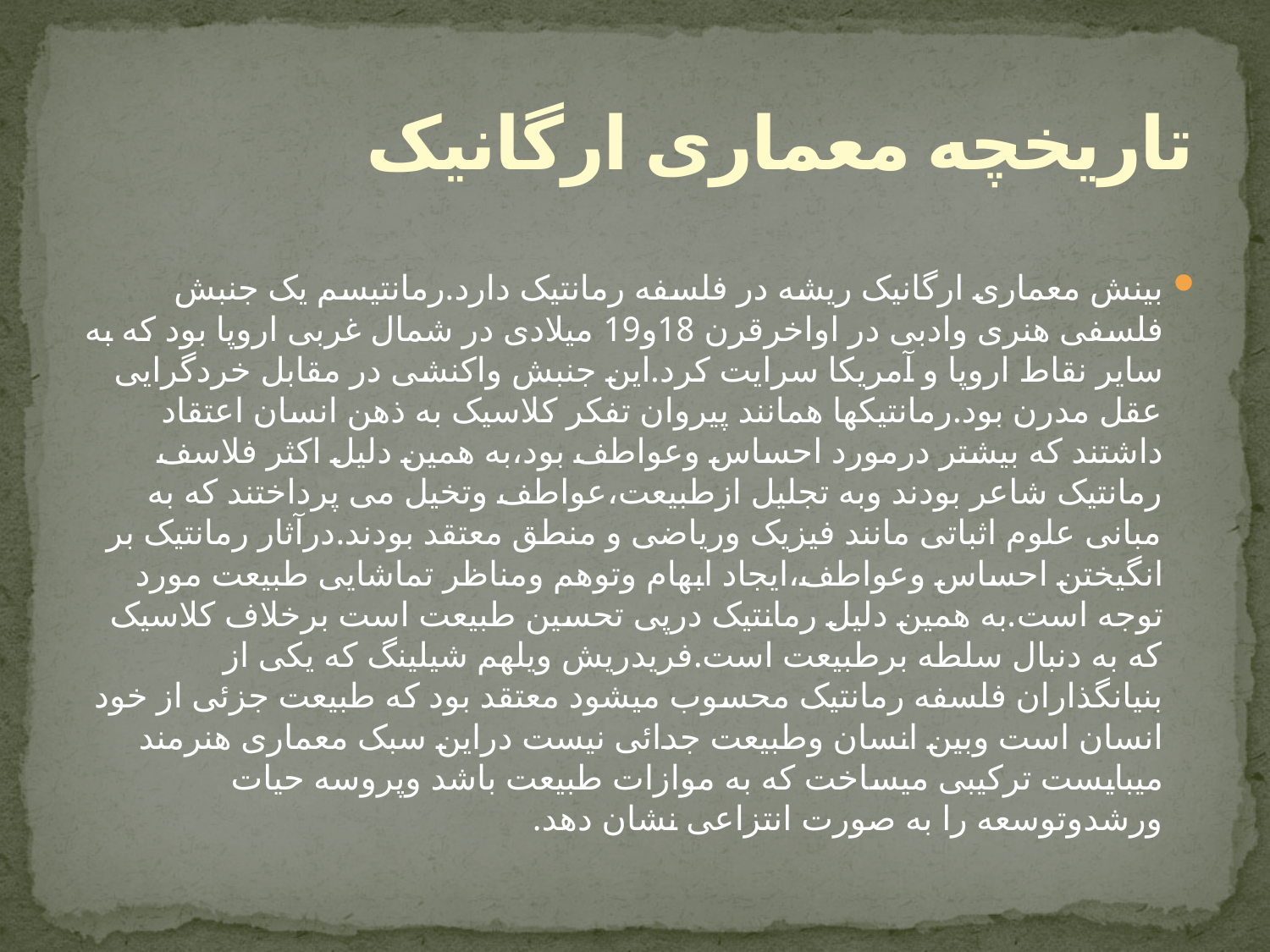

# تاریخچه معماری ارگانیک

بینش معماری ارگانیک ریشه در فلسفه رمانتیک دارد.رمانتیسم یک جنبش فلسفی هنری وادبی در اواخرقرن 18و19 میلادی در شمال غربی اروپا بود که به سایر نقاط اروپا و آمریکا سرایت کرد.این جنبش واکنشی در مقابل خردگرایی عقل مدرن بود.رمانتیکها همانند پیروان تفکر کلاسیک به ذهن انسان اعتقاد داشتند که بیشتر درمورد احساس وعواطف بود،به همین دلیل اکثر فلاسف رمانتیک شاعر بودند وبه تجلیل ازطبیعت،عواطف وتخیل می پرداختند که به مبانی علوم اثباتی مانند فیزیک وریاضی و منطق معتقد بودند.درآثار رمانتیک بر انگیختن احساس وعواطف،ایجاد ابهام وتوهم ومناظر تماشایی طبیعت مورد توجه است.به همین دلیل رمانتیک درپی تحسین طبیعت است برخلاف کلاسیک که به دنبال سلطه برطبیعت است.فریدریش ویلهم شیلینگ که یکی از بنیانگذاران فلسفه رمانتیک محسوب میشود معتقد بود که طبیعت جزئی از خود انسان است وبین انسان وطبیعت جدائی نیست دراین سبک معماری هنرمند میبایست ترکیبی میساخت که به موازات طبیعت باشد وپروسه حیات ورشدوتوسعه را به صورت انتزاعی نشان دهد.